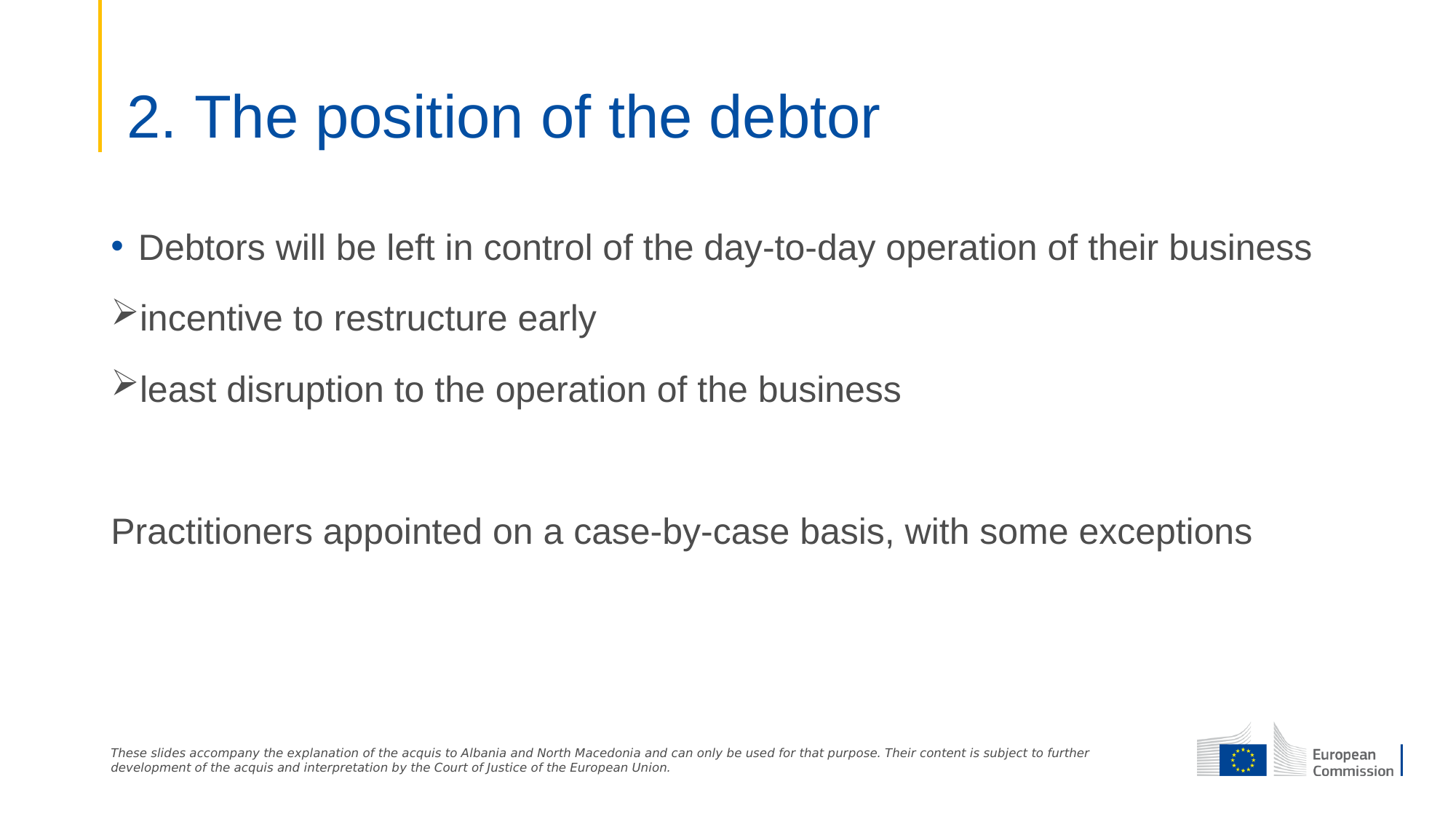

# 2. The position of the debtor
Debtors will be left in control of the day-to-day operation of their business
incentive to restructure early
least disruption to the operation of the business

Practitioners appointed on a case-by-case basis, with some exceptions